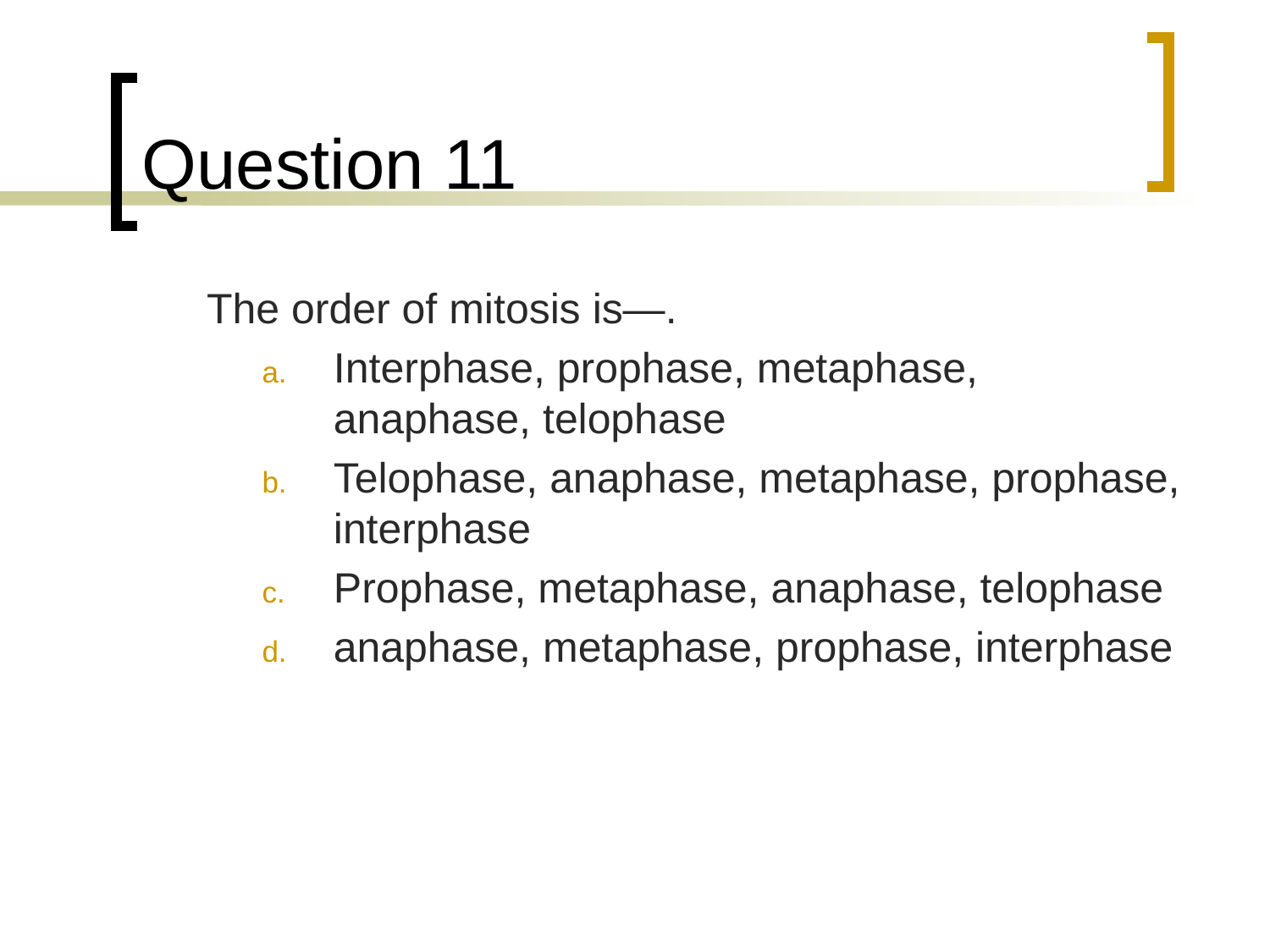

# Question 11
	The order of mitosis is—.
Interphase, prophase, metaphase, anaphase, telophase
Telophase, anaphase, metaphase, prophase, interphase
Prophase, metaphase, anaphase, telophase
anaphase, metaphase, prophase, interphase